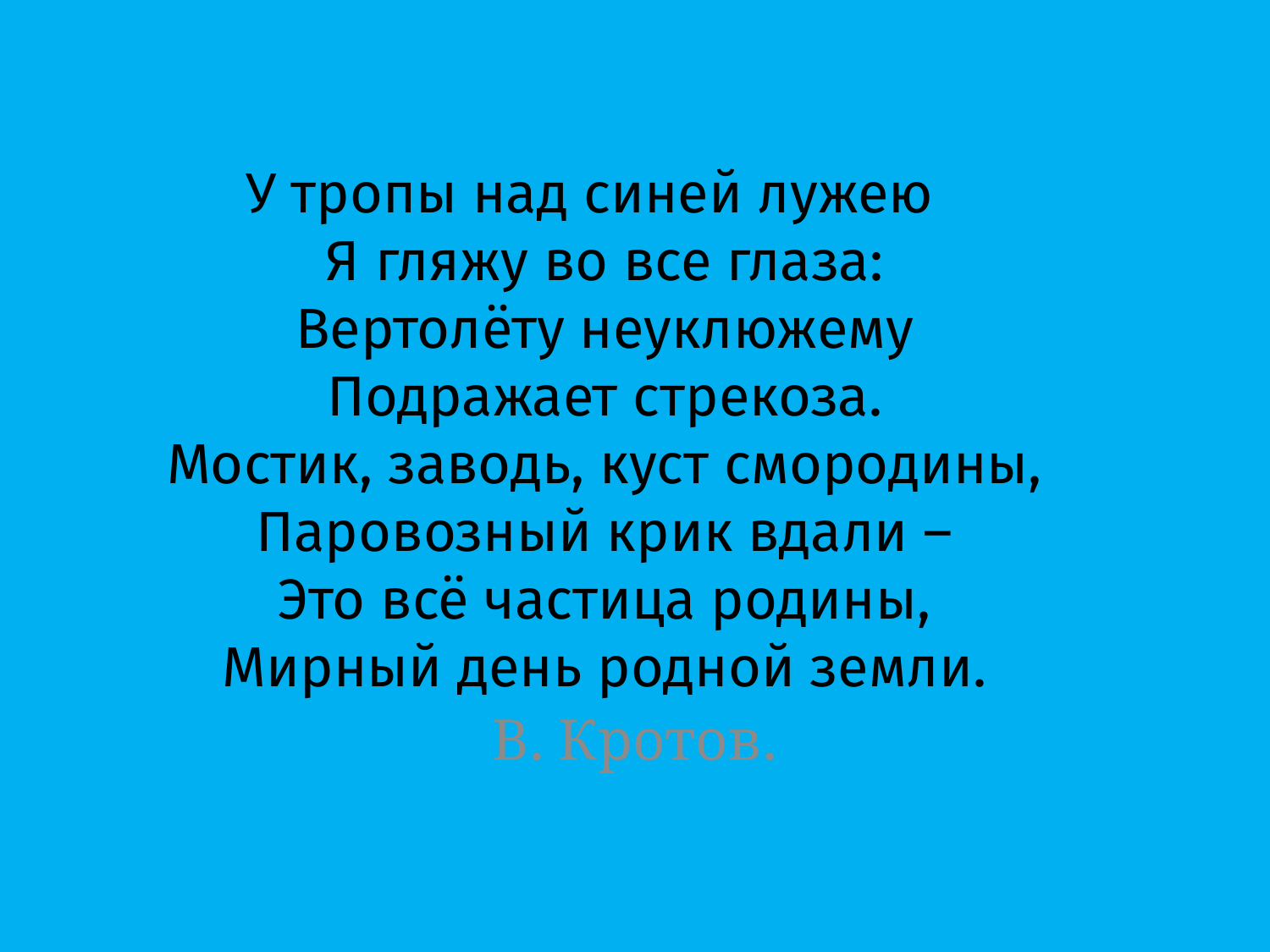

# У тропы над синей лужею Я гляжу во все глаза: Вертолёту неуклюжему Подражает стрекоза. Мостик, заводь, куст смородины, Паровозный крик вдали – Это всё частица родины, Мирный день родной земли.

В. Кротов.